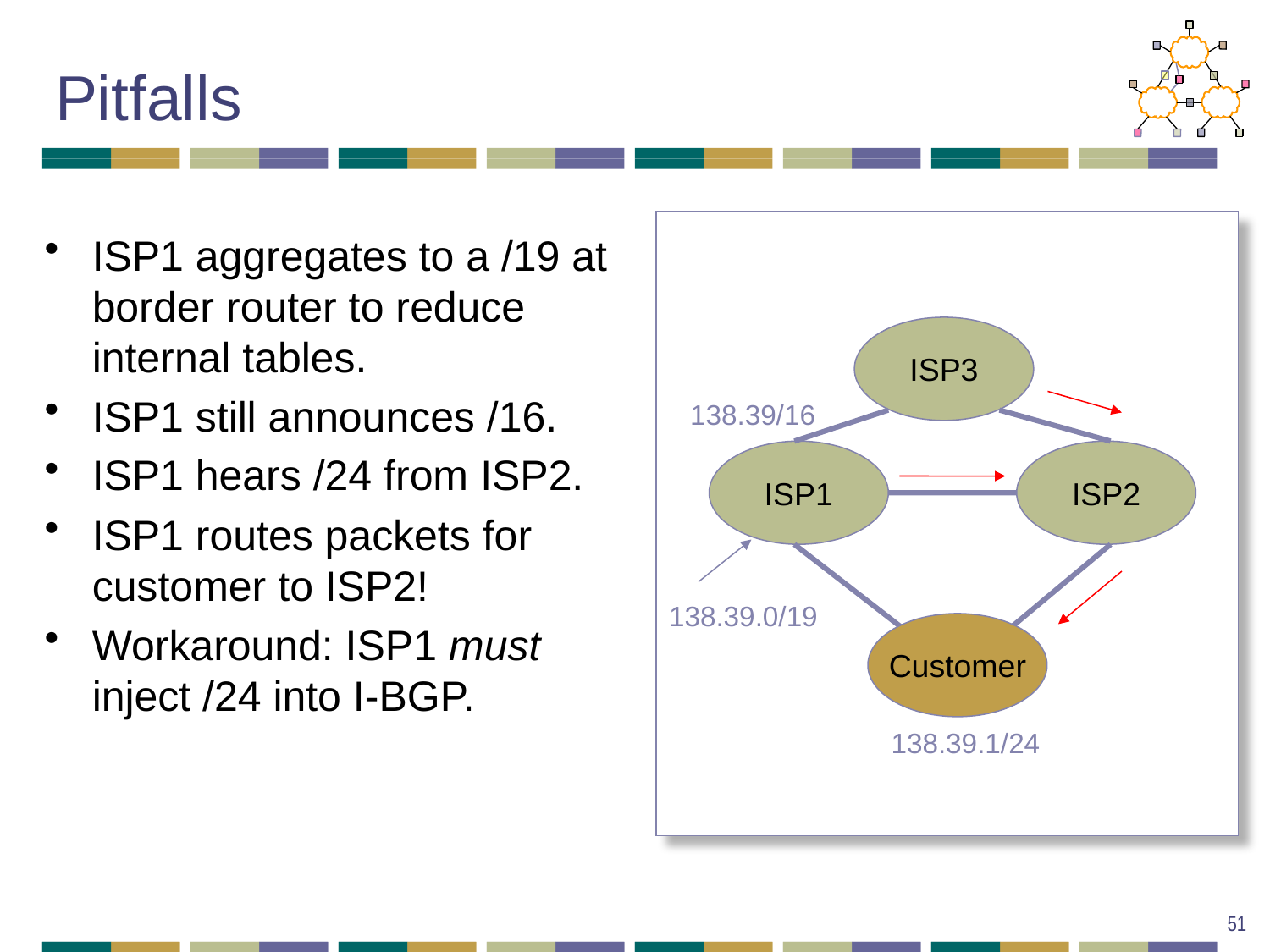

# Pitfalls

ISP1 aggregates to a /19 at border router to reduce internal tables.
ISP1 still announces /16.
ISP1 hears /24 from ISP2.
ISP1 routes packets for customer to ISP2!
Workaround: ISP1 must inject /24 into I-BGP.

ISP3
138.39/16

ISP1
ISP2

138.39.0/19
Customer
138.39.1/24
51